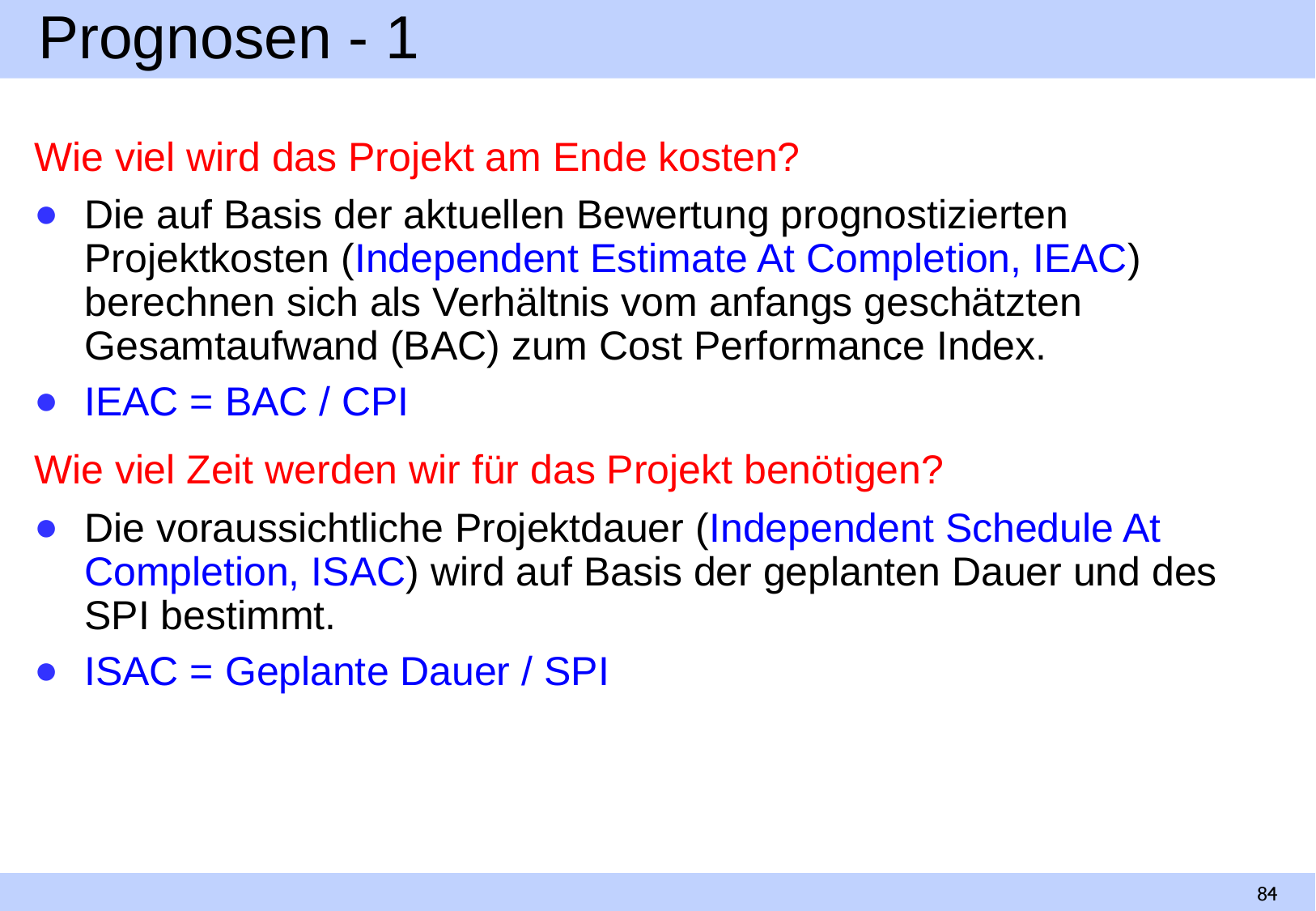

# Prognosen - 1
Wie viel wird das Projekt am Ende kosten?
Die auf Basis der aktuellen Bewertung prognostizierten Projektkosten (Independent Estimate At Completion, IEAC) berechnen sich als Verhältnis vom anfangs geschätzten Gesamtaufwand (BAC) zum Cost Performance Index.
IEAC = BAC / CPI
Wie viel Zeit werden wir für das Projekt benötigen?
Die voraussichtliche Projektdauer (Independent Schedule At Completion, ISAC) wird auf Basis der geplanten Dauer und des SPI bestimmt.
ISAC = Geplante Dauer / SPI
84